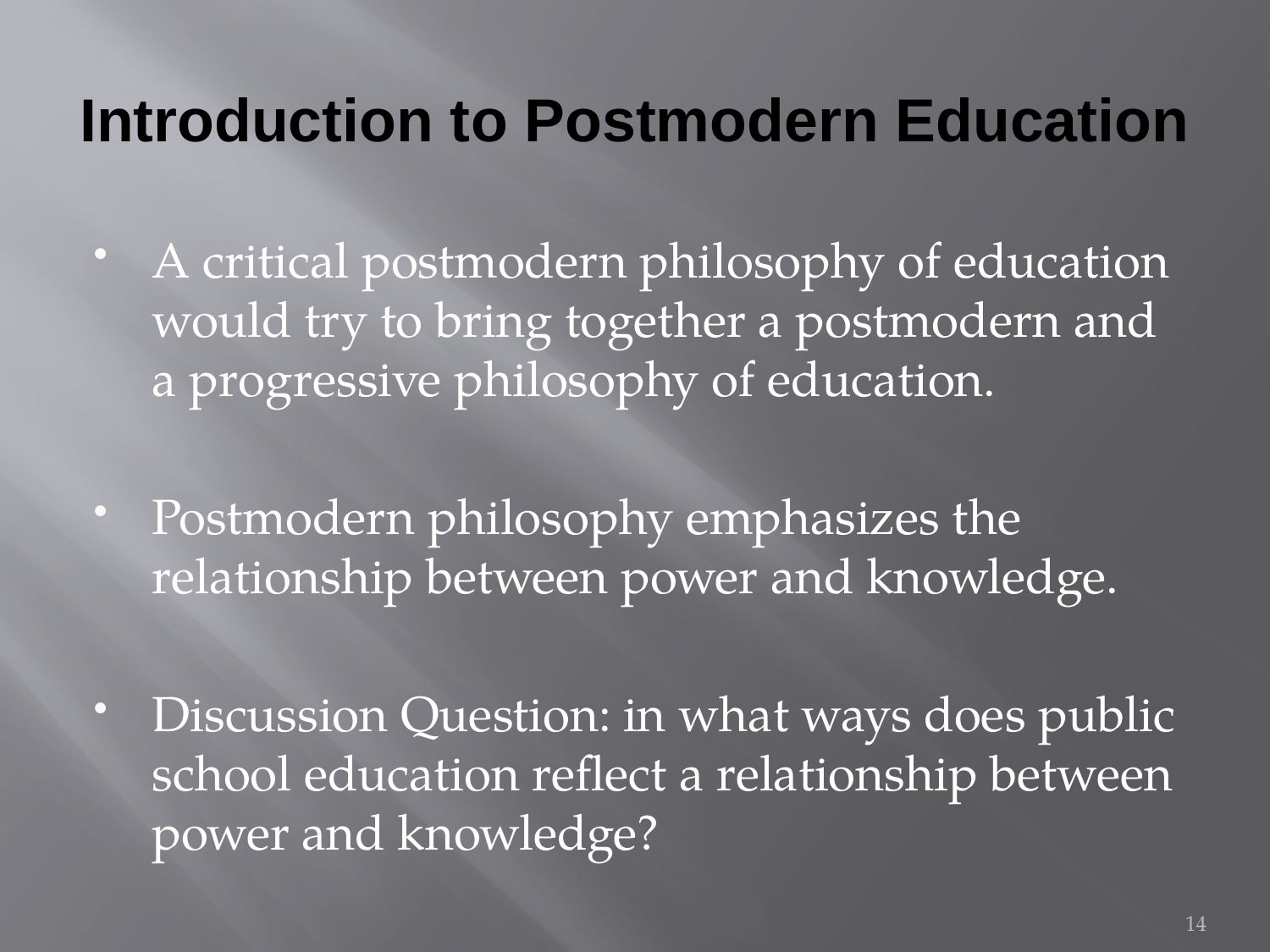

# Introduction to Postmodern Education
A critical postmodern philosophy of education would try to bring together a postmodern and a progressive philosophy of education.

Postmodern philosophy emphasizes the relationship between power and knowledge.

Discussion Question: in what ways does public school education reflect a relationship between power and knowledge?
14